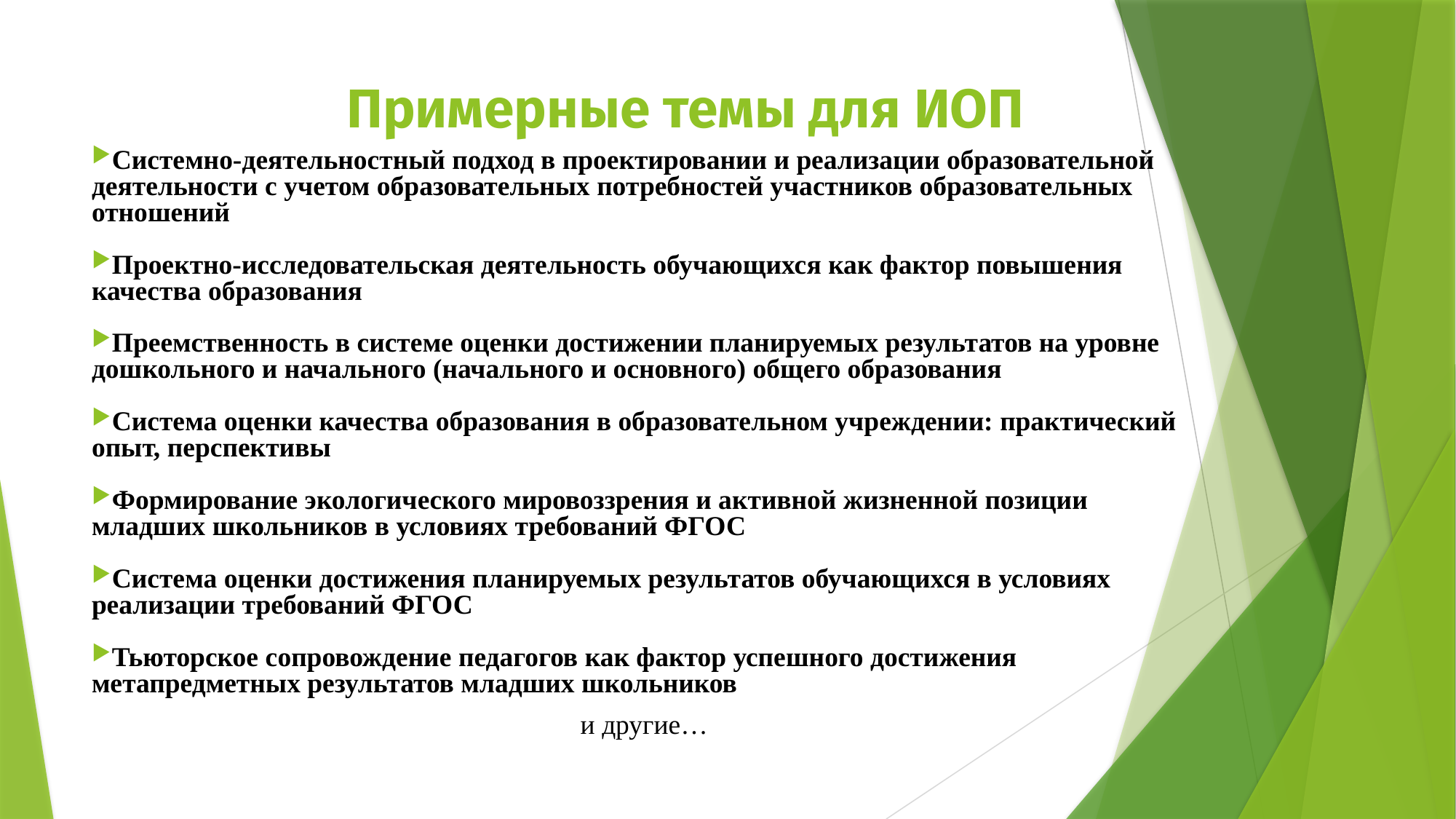

# Примерные темы для ИОП
Системно-деятельностный подход в проектировании и реализации образовательной деятельности с учетом образовательных потребностей участников образовательных отношений

Проектно-исследовательская деятельность обучающихся как фактор повышения  качества образования

Преемственность в системе оценки достижении планируемых результатов на уровне дошкольного и начального (начального и основного) общего образования

Система оценки качества образования в образовательном учреждении: практический опыт, перспективы

Формирование экологического мировоззрения и активной жизненной позиции младших школьников в условиях требований ФГОС

Система оценки достижения планируемых результатов обучающихся в условиях реализации требований ФГОС

Тьюторское сопровождение педагогов как фактор успешного достижения метапредметных результатов младших школьников
и другие…